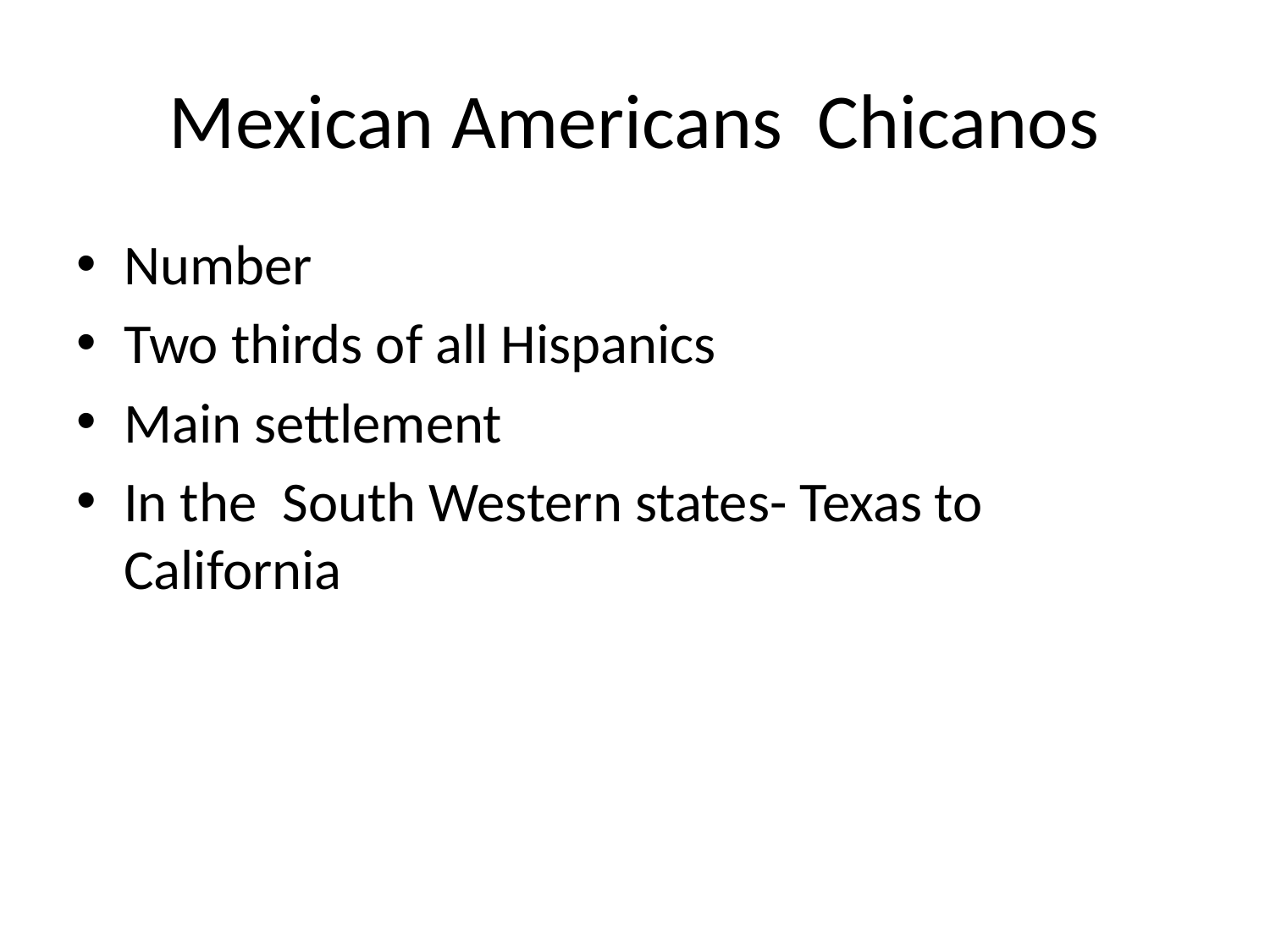

# Mexican Americans  Chicanos
Number
Two thirds of all Hispanics
Main settlement
In the  South Western states- Texas to California